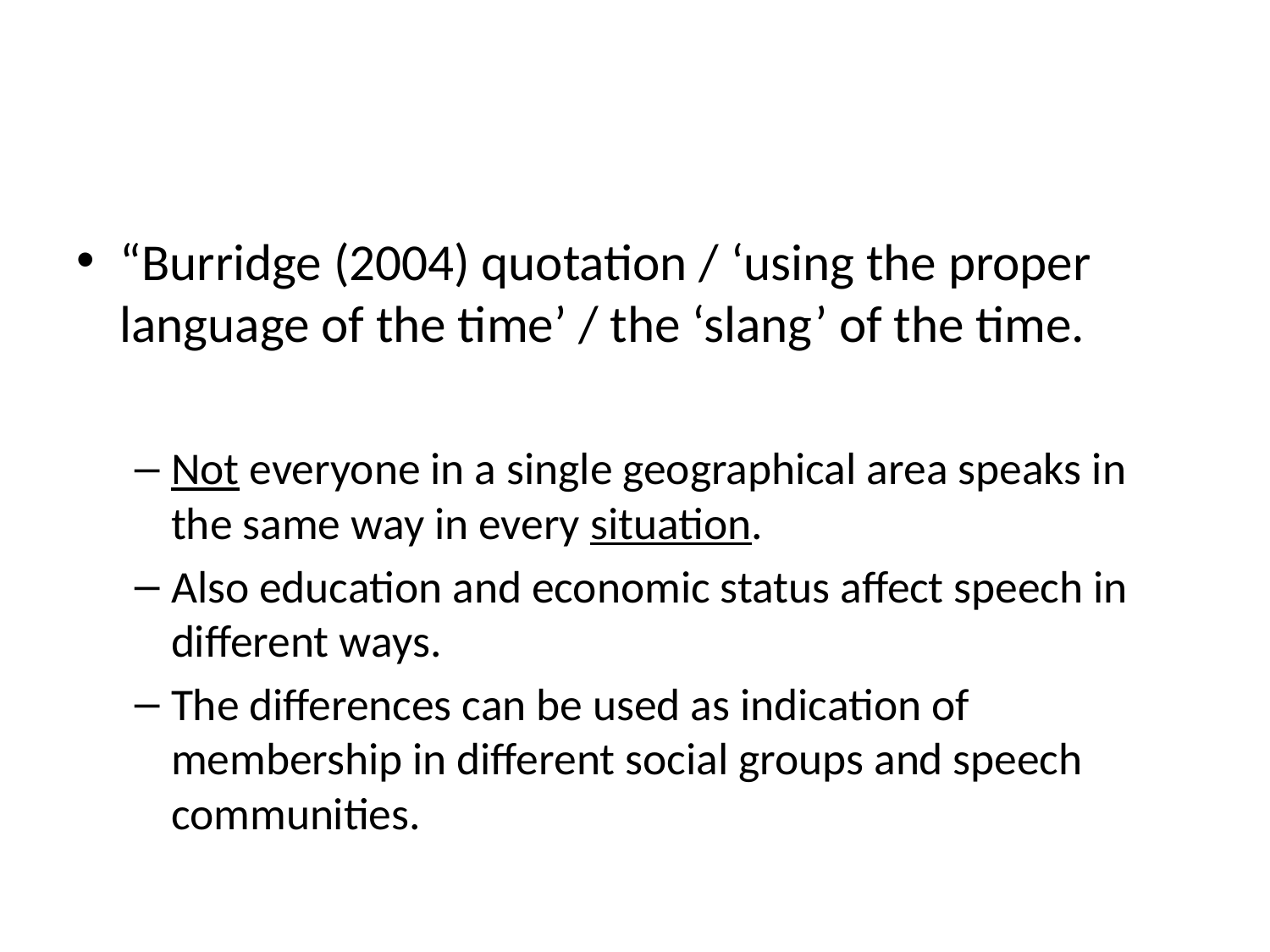

#
“Burridge (2004) quotation / ‘using the proper language of the time’ / the ‘slang’ of the time.

Not everyone in a single geographical area speaks in the same way in every situation.
Also education and economic status affect speech in different ways.
The differences can be used as indication of membership in different social groups and speech communities.